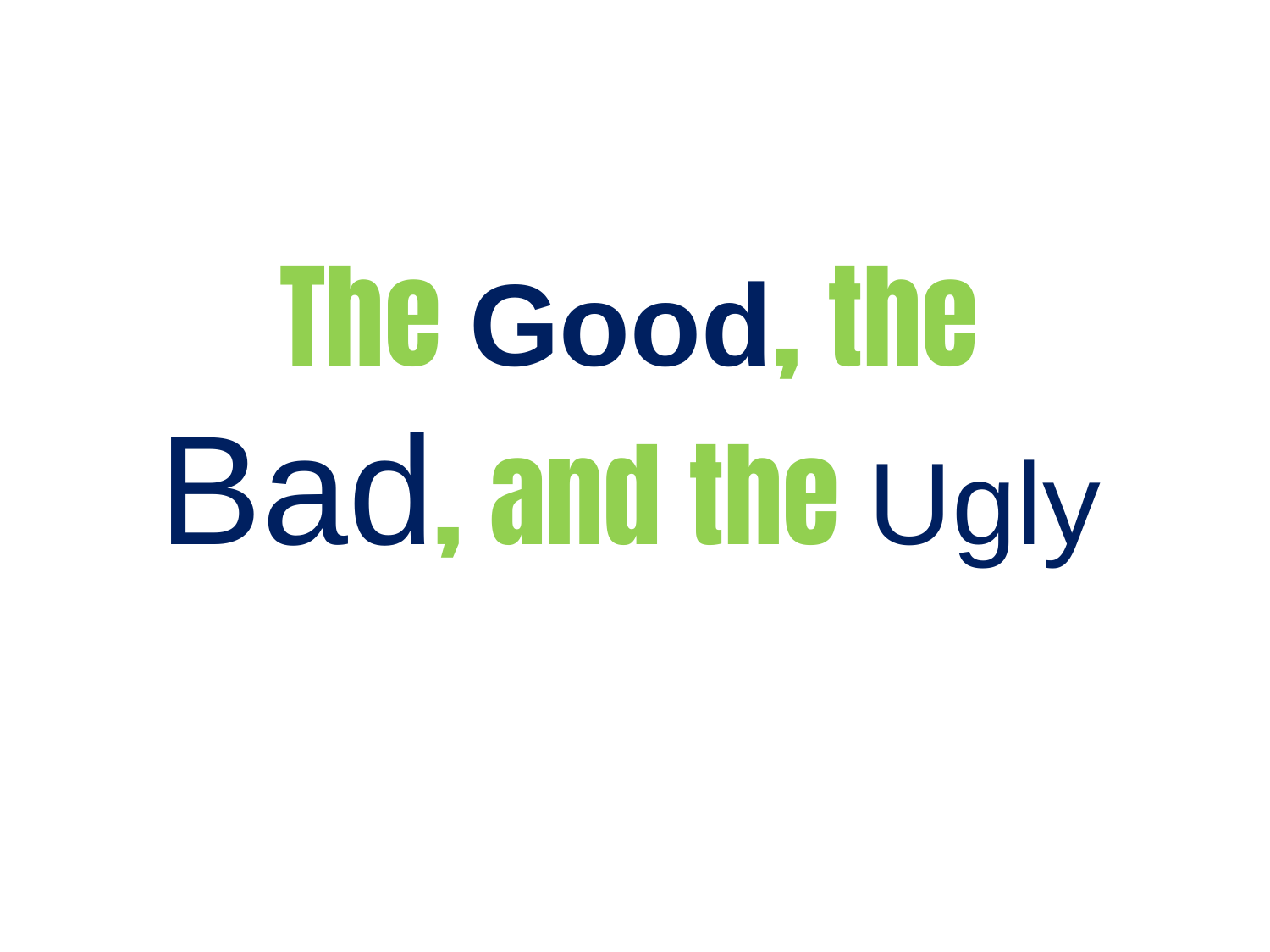

The Good, the Bad, and the Ugly